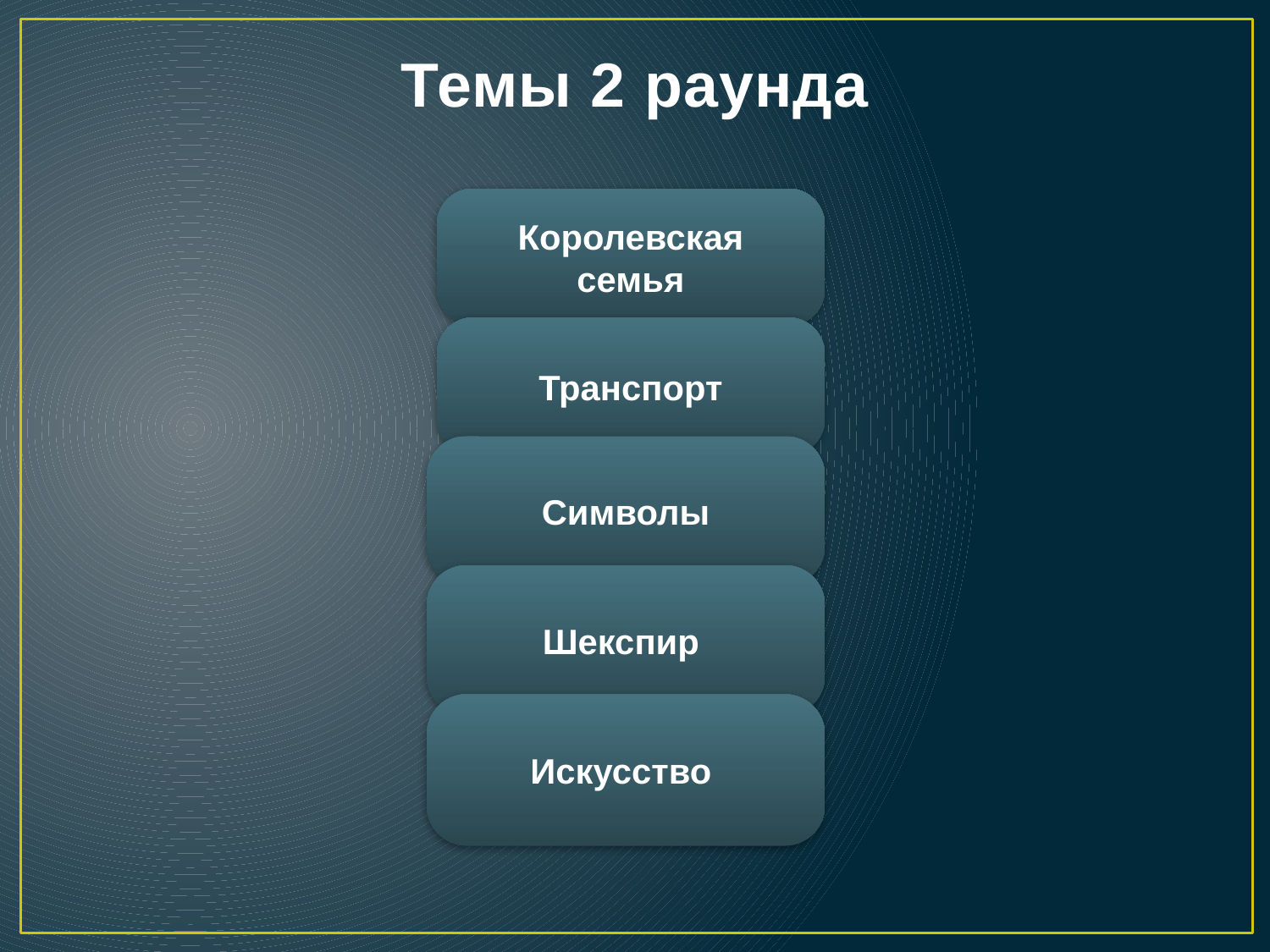

# Темы 2 раунда
Королевская семья
Транспорт
Символы
Шекспир
Искусство